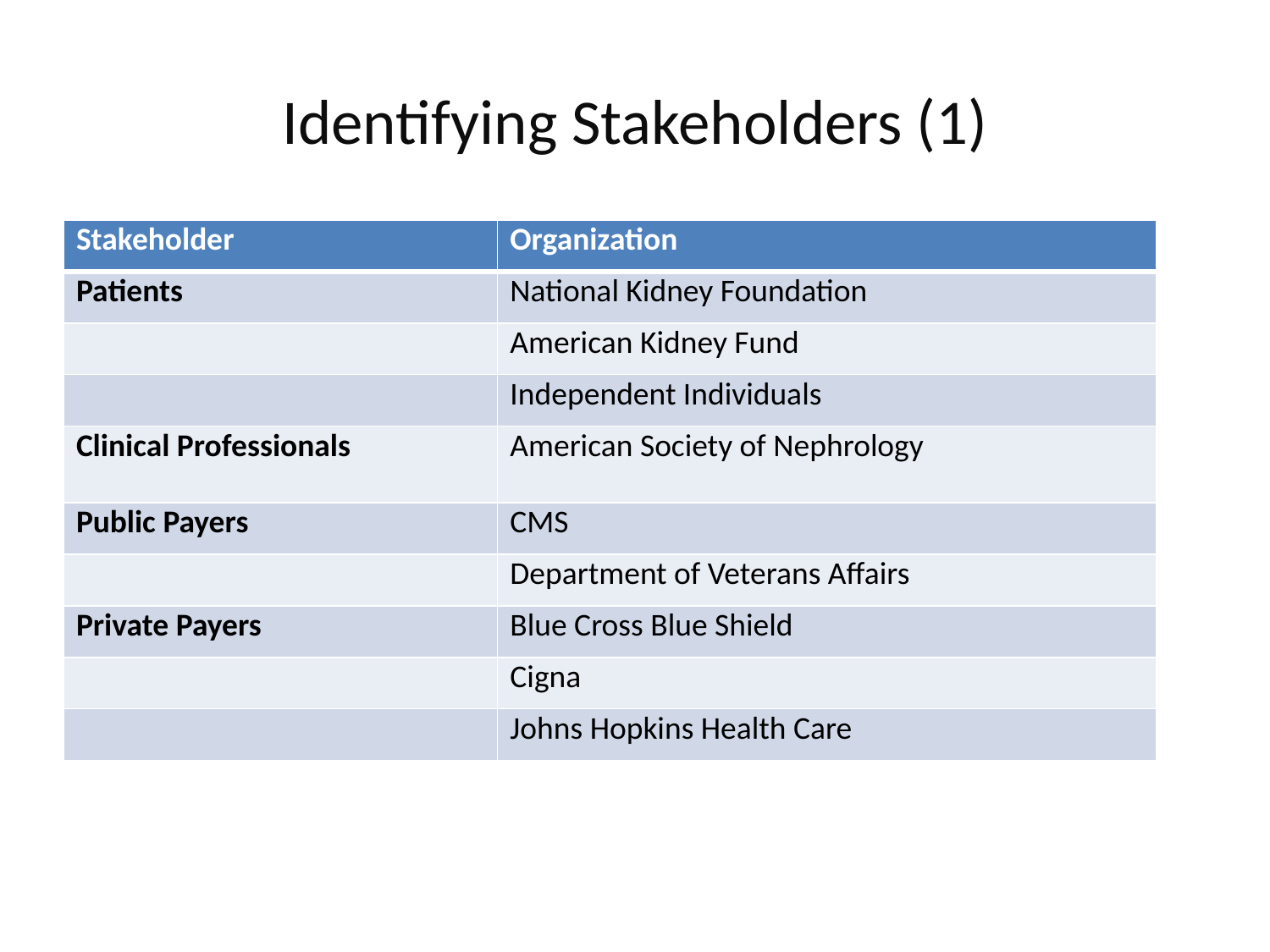

# Identifying Stakeholders (1)
| Stakeholder | Organization |
| --- | --- |
| Patients | National Kidney Foundation |
|  | American Kidney Fund |
|  | Independent Individuals |
| Clinical Professionals | American Society of Nephrology |
| Public Payers | CMS |
|  | Department of Veterans Affairs |
| Private Payers | Blue Cross Blue Shield |
|  | Cigna |
|  | Johns Hopkins Health Care |